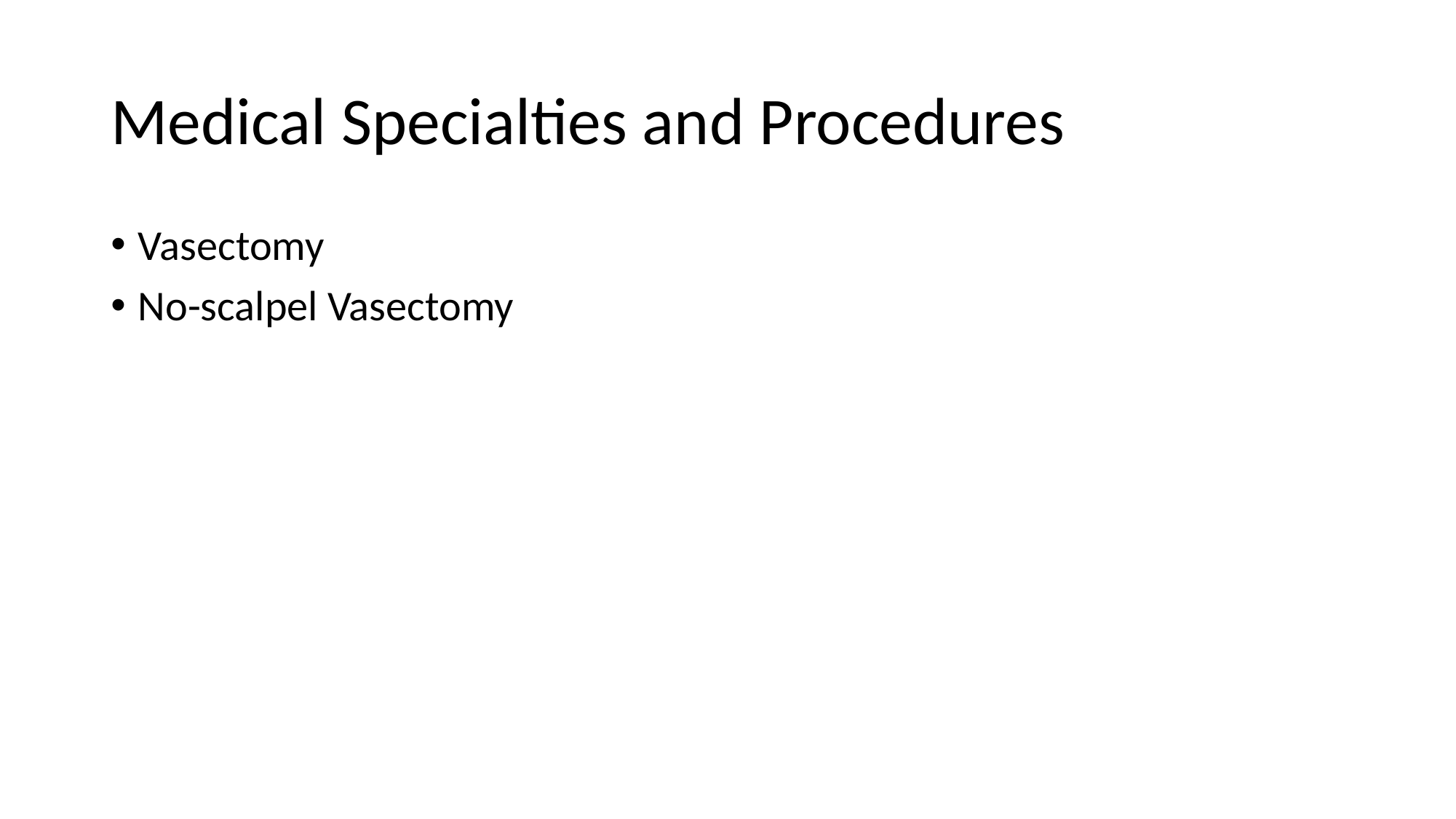

# Medical Specialties and Procedures
Vasectomy
No-scalpel Vasectomy